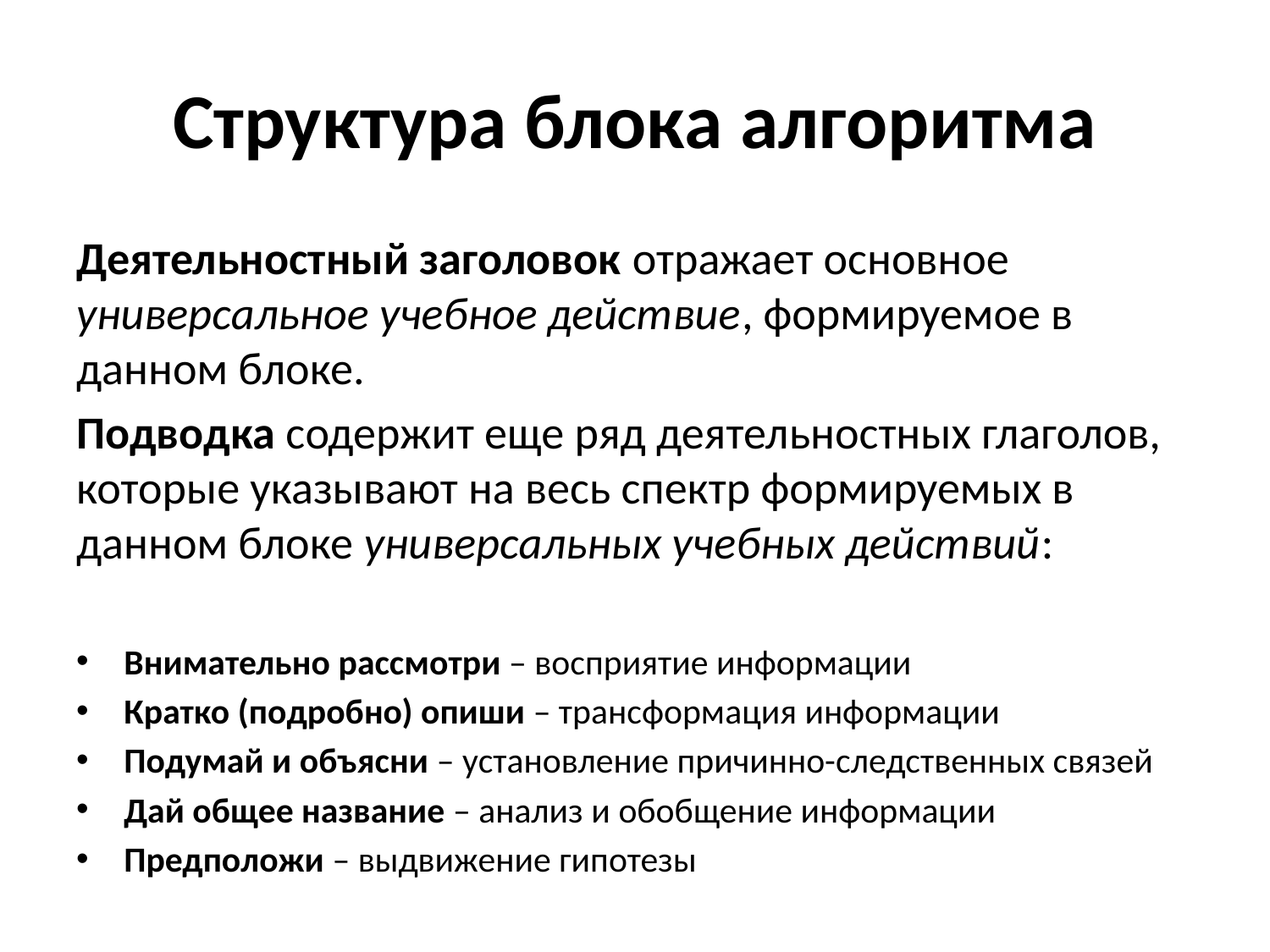

# Структура блока алгоритма
Деятельностный заголовок отражает основное универсальное учебное действие, формируемое в данном блоке.
Подводка содержит еще ряд деятельностных глаголов, которые указывают на весь спектр формируемых в данном блоке универсальных учебных действий:

Внимательно рассмотри – восприятие информации
Кратко (подробно) опиши – трансформация информации
Подумай и объясни – установление причинно-следственных связей
Дай общее название – анализ и обобщение информации
Предположи – выдвижение гипотезы